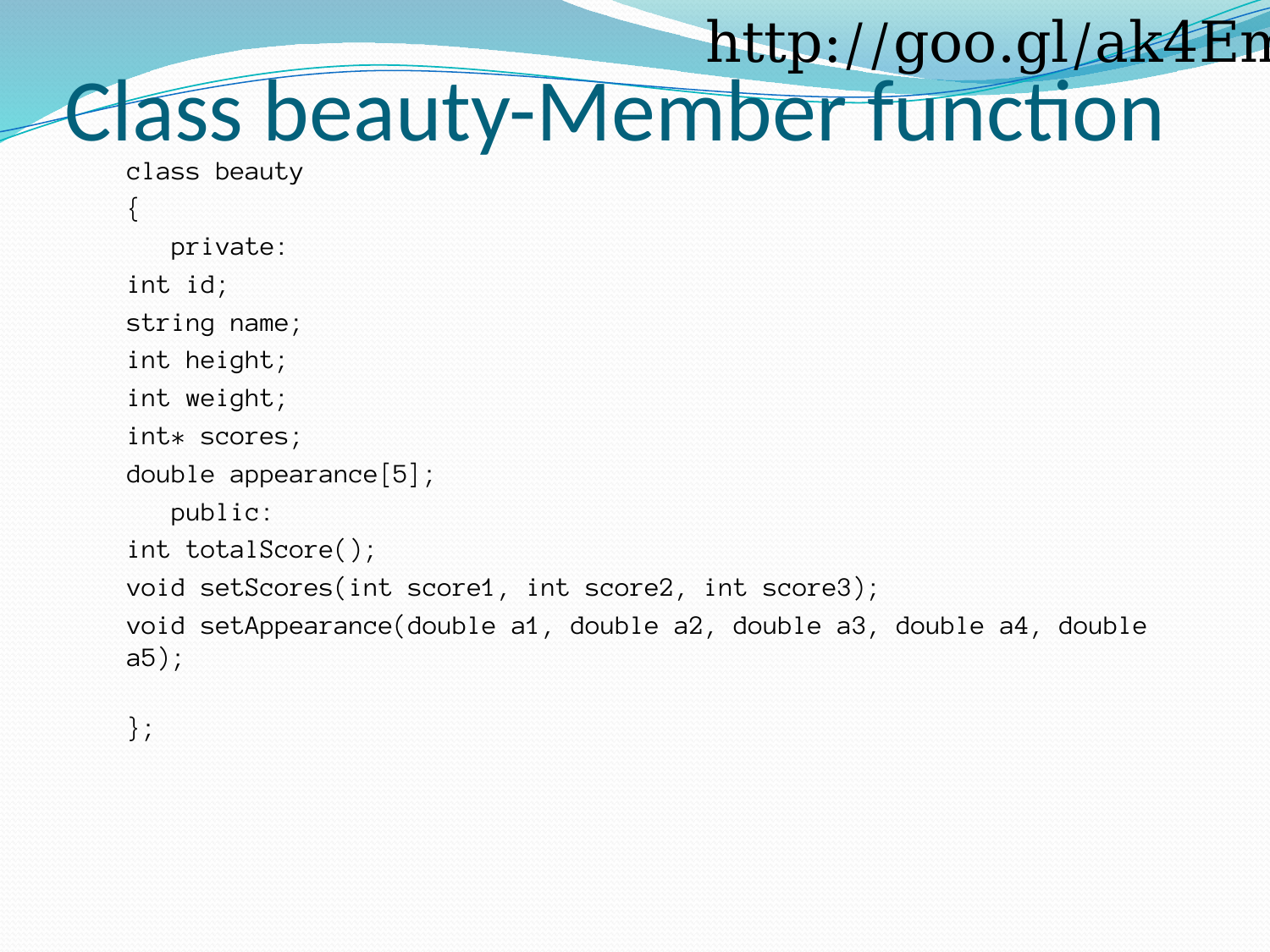

# Class beauty-Member function
http://goo.gl/ak4Em
class beauty
{
   private:
	int id;
	string name;
	int height;
	int weight;
	int* scores;
	double appearance[5];
   public:
	int totalScore();
	void setScores(int score1, int score2, int score3);
	void setAppearance(double a1, double a2, double a3, double a4, double a5);
};